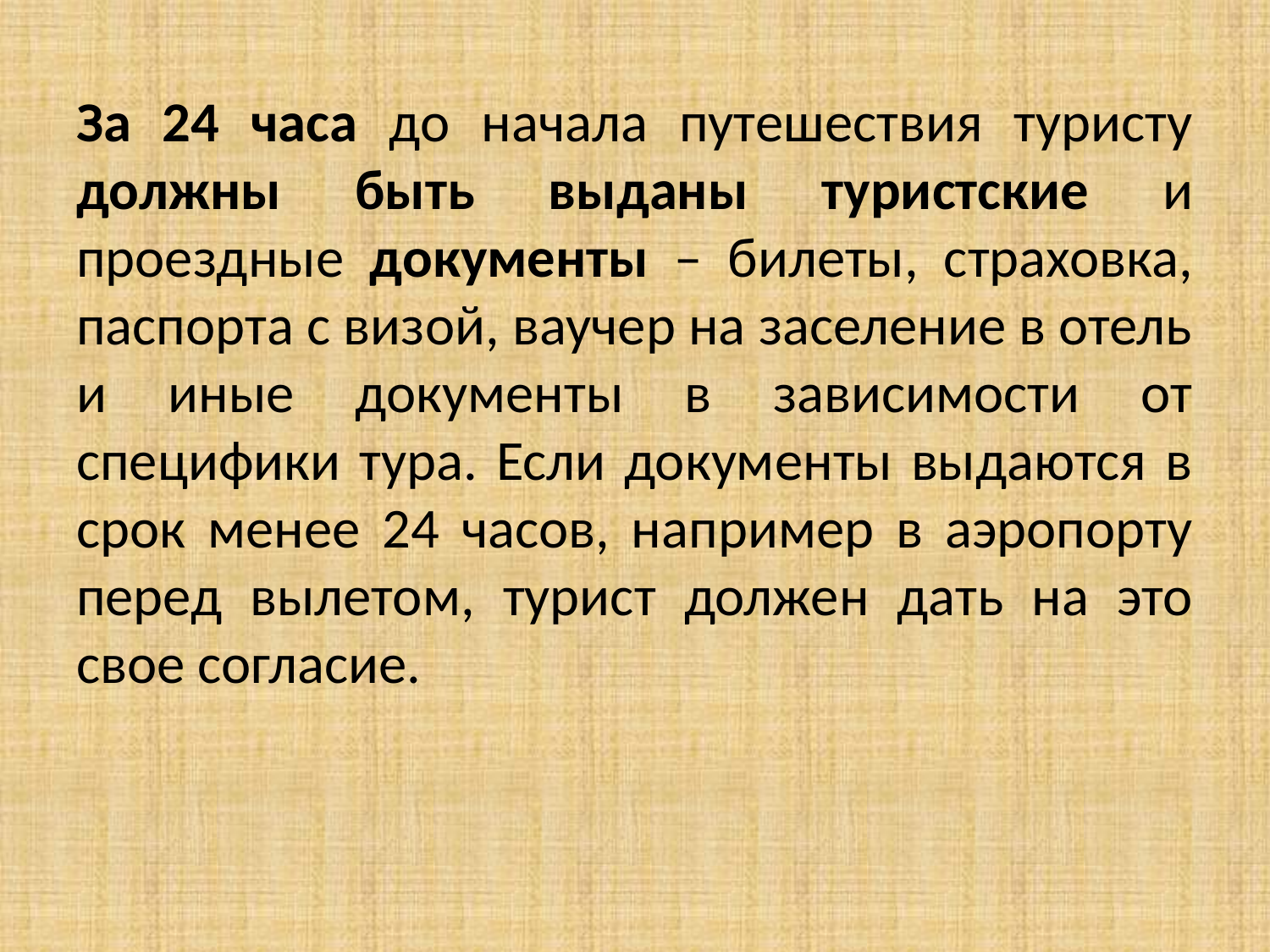

За 24 часа до начала путешествия туристу должны быть выданы туристские и проездные документы – билеты, страховка, паспорта с визой, ваучер на заселение в отель и иные документы в зависимости от специфики тура. Если документы выдаются в срок менее 24 часов, например в аэропорту перед вылетом, турист должен дать на это свое согласие.